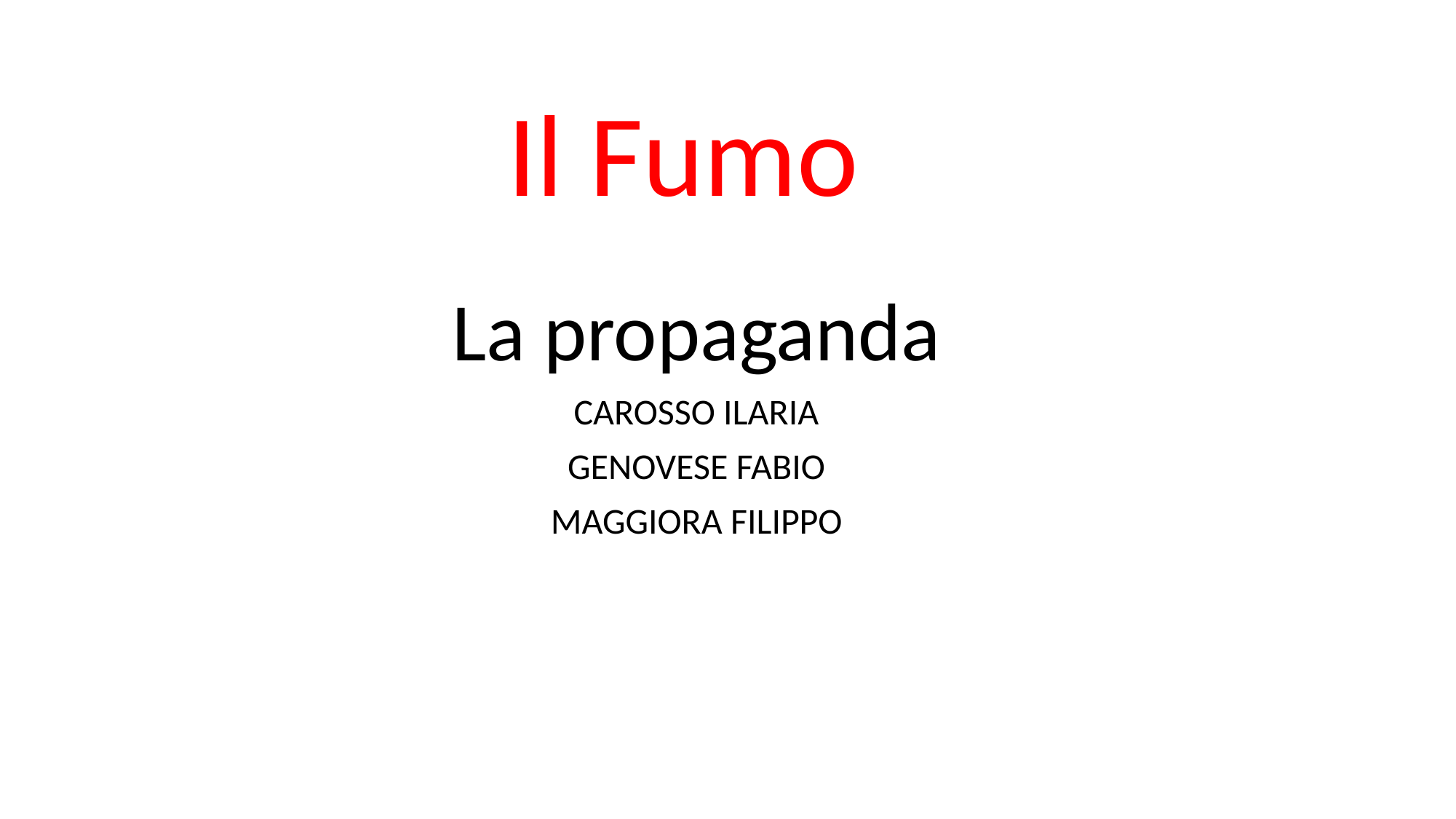

# Il Fumo
La propaganda
CAROSSO ILARIA
GENOVESE FABIO
MAGGIORA FILIPPO